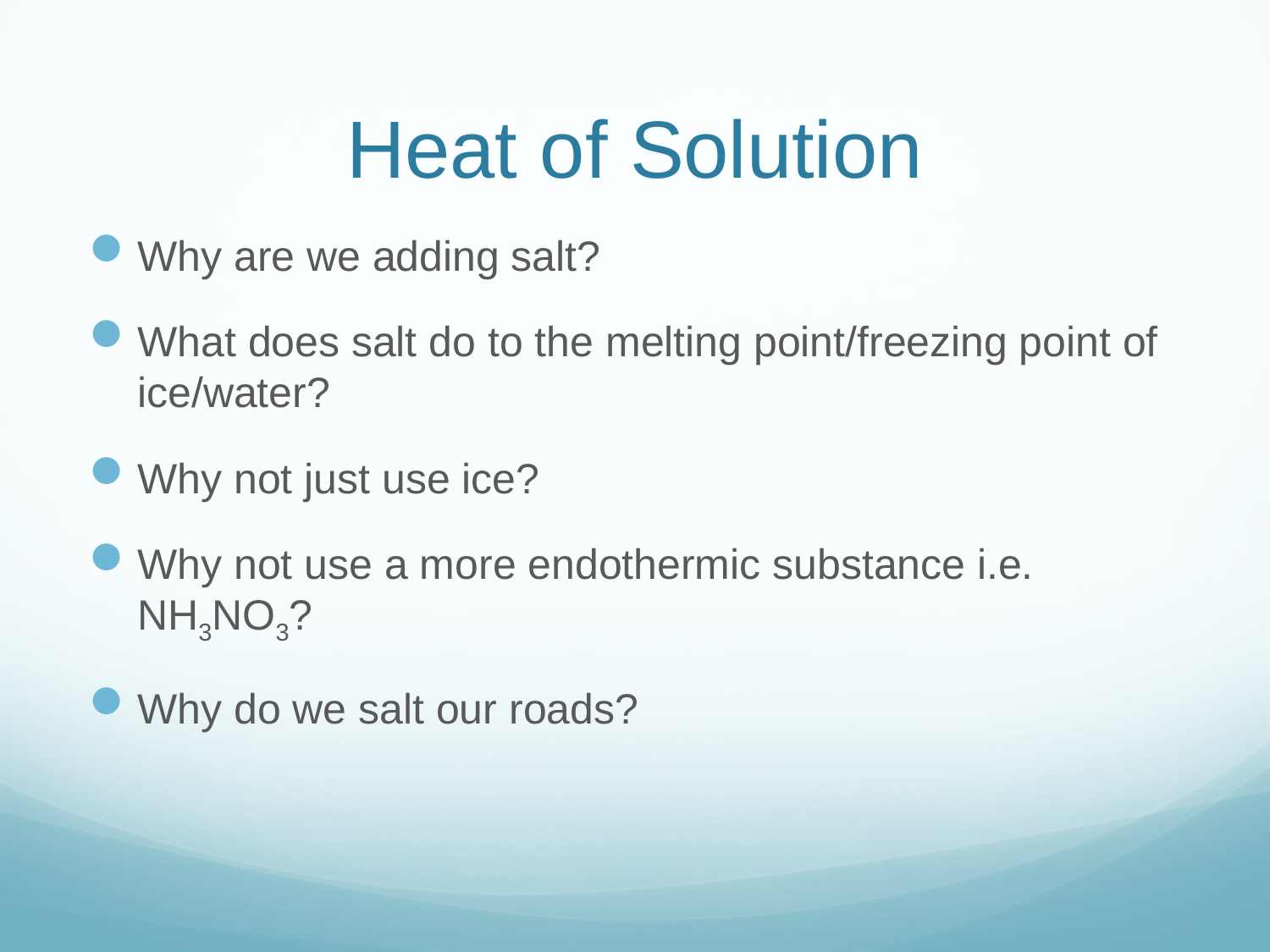

# Heat of Solution
Why are we adding salt?
What does salt do to the melting point/freezing point of ice/water?
Why not just use ice?
Why not use a more endothermic substance i.e. NH3NO3?
Why do we salt our roads?